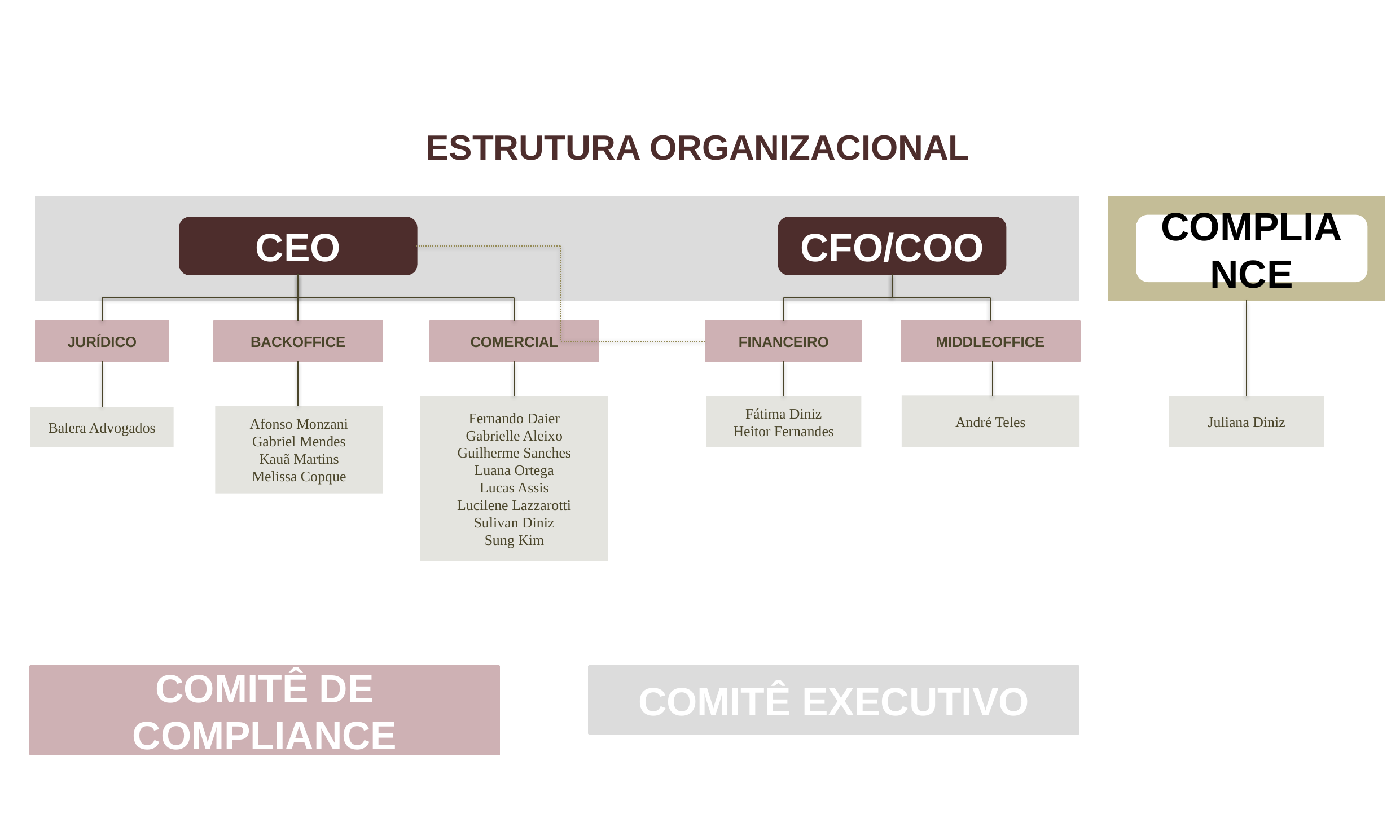

ESTRUTURA ORGANIZACIONAL

COMPLIANCE
CEO
CFO/COO
JURÍDICO
BACKOFFICE
COMERCIAL
FINANCEIRO
MIDDLEOFFICE
André Teles
Fernando Daier
Gabrielle Aleixo
Guilherme Sanches
Luana Ortega
Lucas Assis
Lucilene Lazzarotti
Sulivan Diniz
Sung Kim
Fátima Diniz
Heitor Fernandes
Juliana Diniz
Afonso Monzani
Gabriel Mendes
Kauã Martins
Melissa Copque
Balera Advogados
COMITÊ DE COMPLIANCE
COMITÊ EXECUTIVO